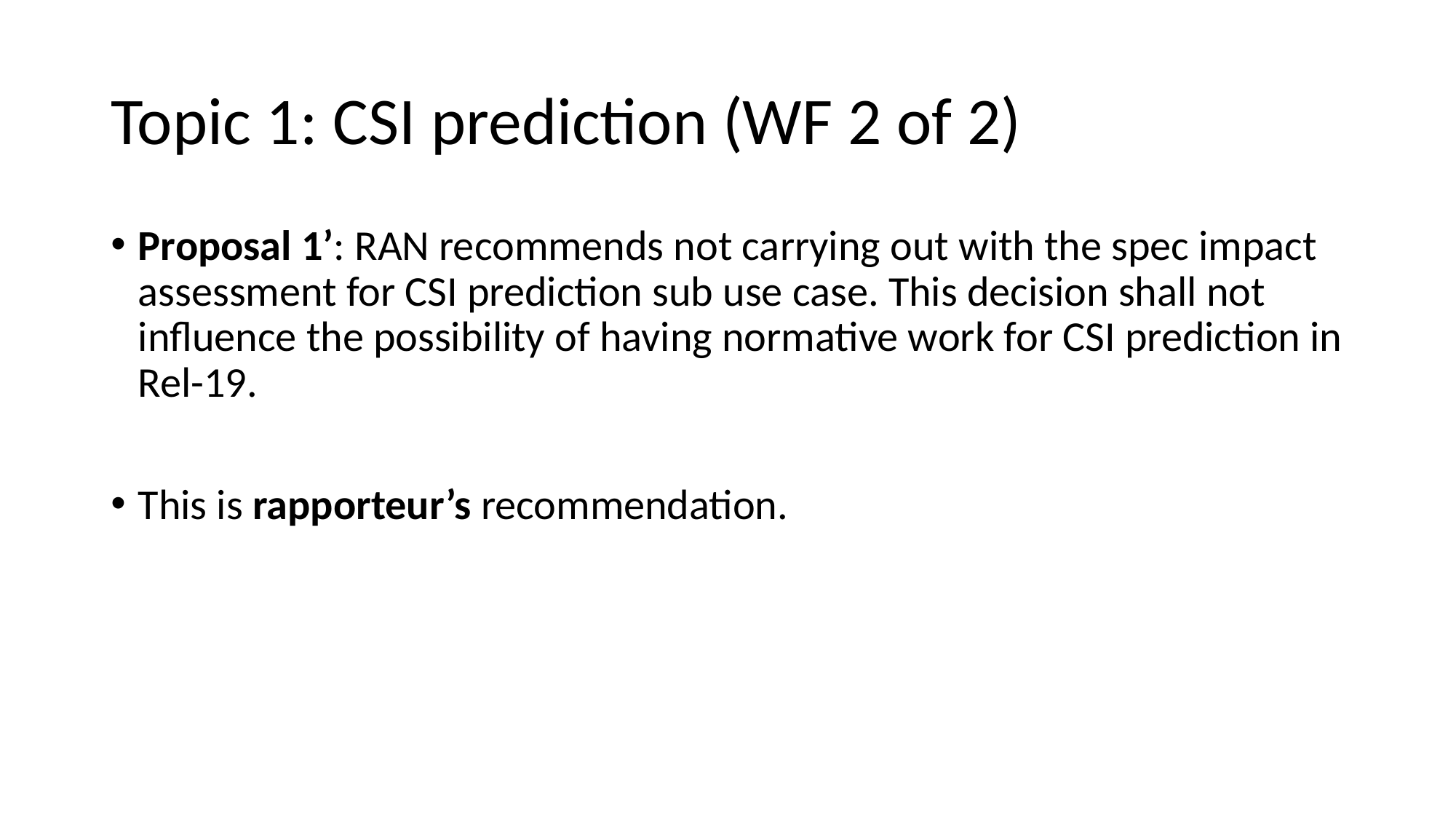

# Topic 1: CSI prediction (WF 2 of 2)
Proposal 1’: RAN recommends not carrying out with the spec impact assessment for CSI prediction sub use case. This decision shall not influence the possibility of having normative work for CSI prediction in Rel-19.

This is rapporteur’s recommendation.